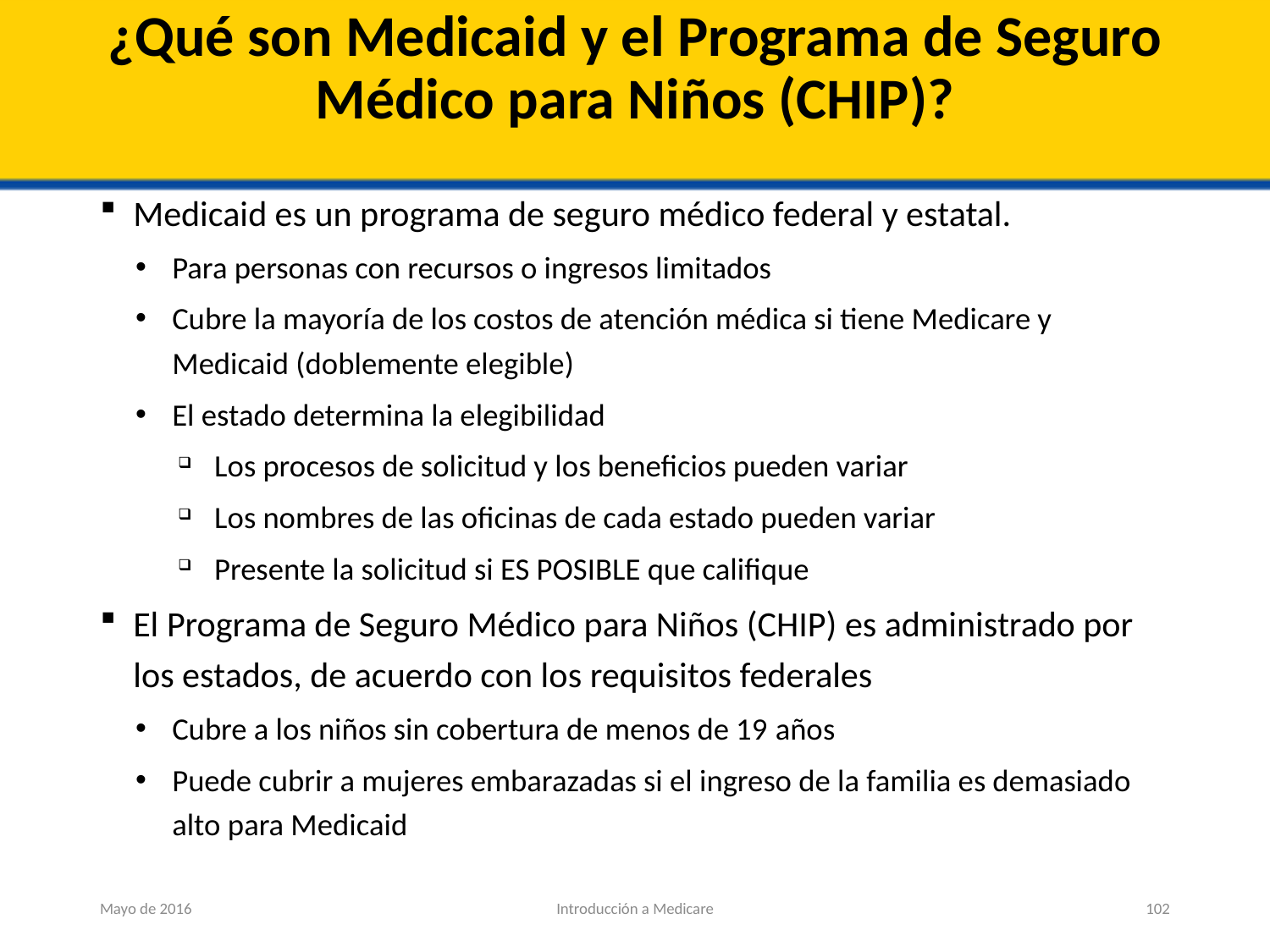

# ¿Qué son Medicaid y el Programa de Seguro Médico para Niños (CHIP)?
Medicaid es un programa de seguro médico federal y estatal.
Para personas con recursos o ingresos limitados
Cubre la mayoría de los costos de atención médica si tiene Medicare y Medicaid (doblemente elegible)
El estado determina la elegibilidad
Los procesos de solicitud y los beneficios pueden variar
Los nombres de las oficinas de cada estado pueden variar
Presente la solicitud si ES POSIBLE que califique
El Programa de Seguro Médico para Niños (CHIP) es administrado por los estados, de acuerdo con los requisitos federales
Cubre a los niños sin cobertura de menos de 19 años
Puede cubrir a mujeres embarazadas si el ingreso de la familia es demasiado alto para Medicaid

Mayo de 2016
Introducción a Medicare
102